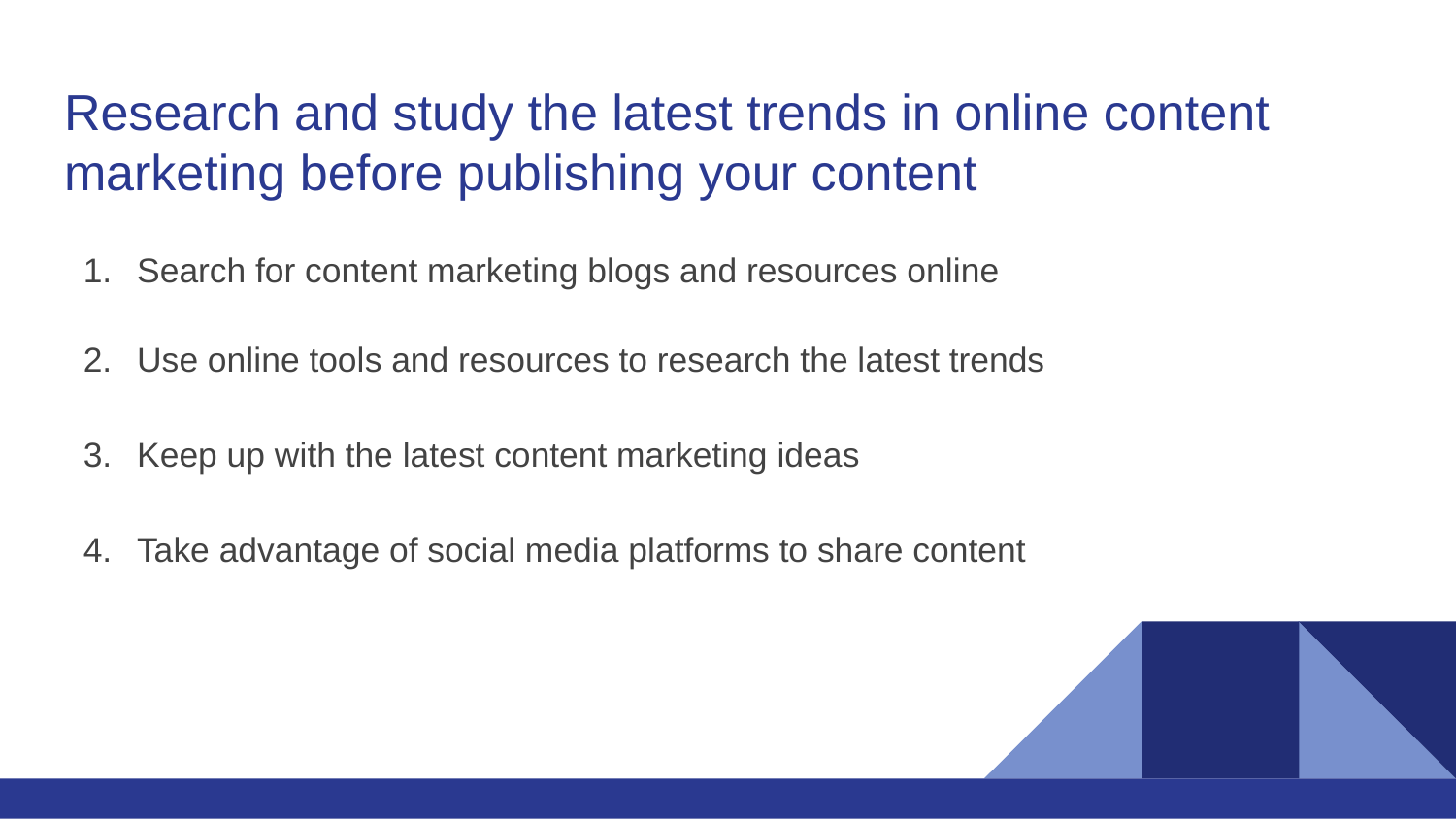

# Research and study the latest trends in online content marketing before publishing your content
Search for content marketing blogs and resources online
Use online tools and resources to research the latest trends
Keep up with the latest content marketing ideas
Take advantage of social media platforms to share content